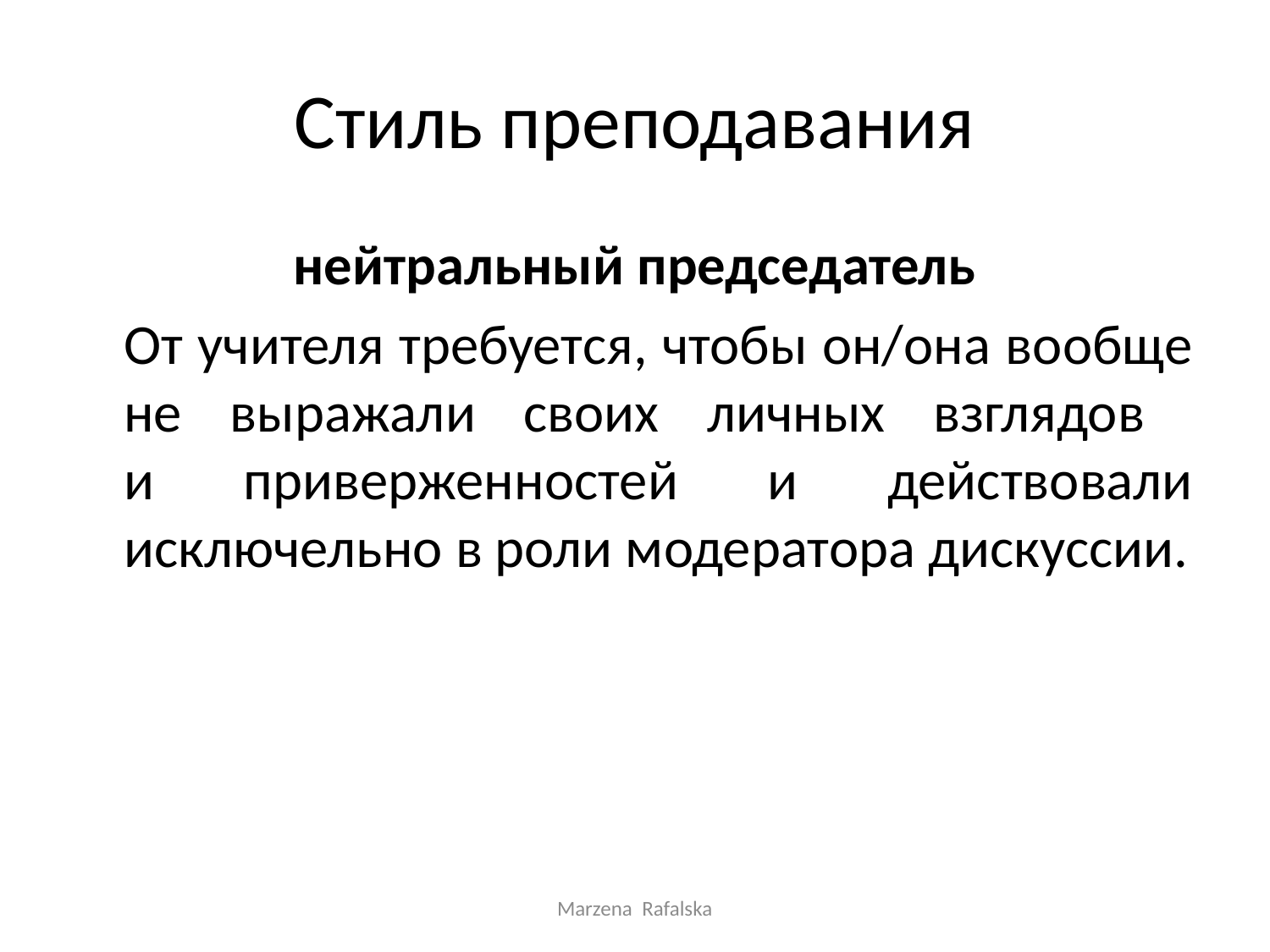

# Стиль преподавания
нейтральный председатель
	От учителя требуется, чтобы он/она вообще не выражали своих личных взглядов
и приверженностей и действовали исключельно в роли модератора дискуссии.
Marzena  Rafalska